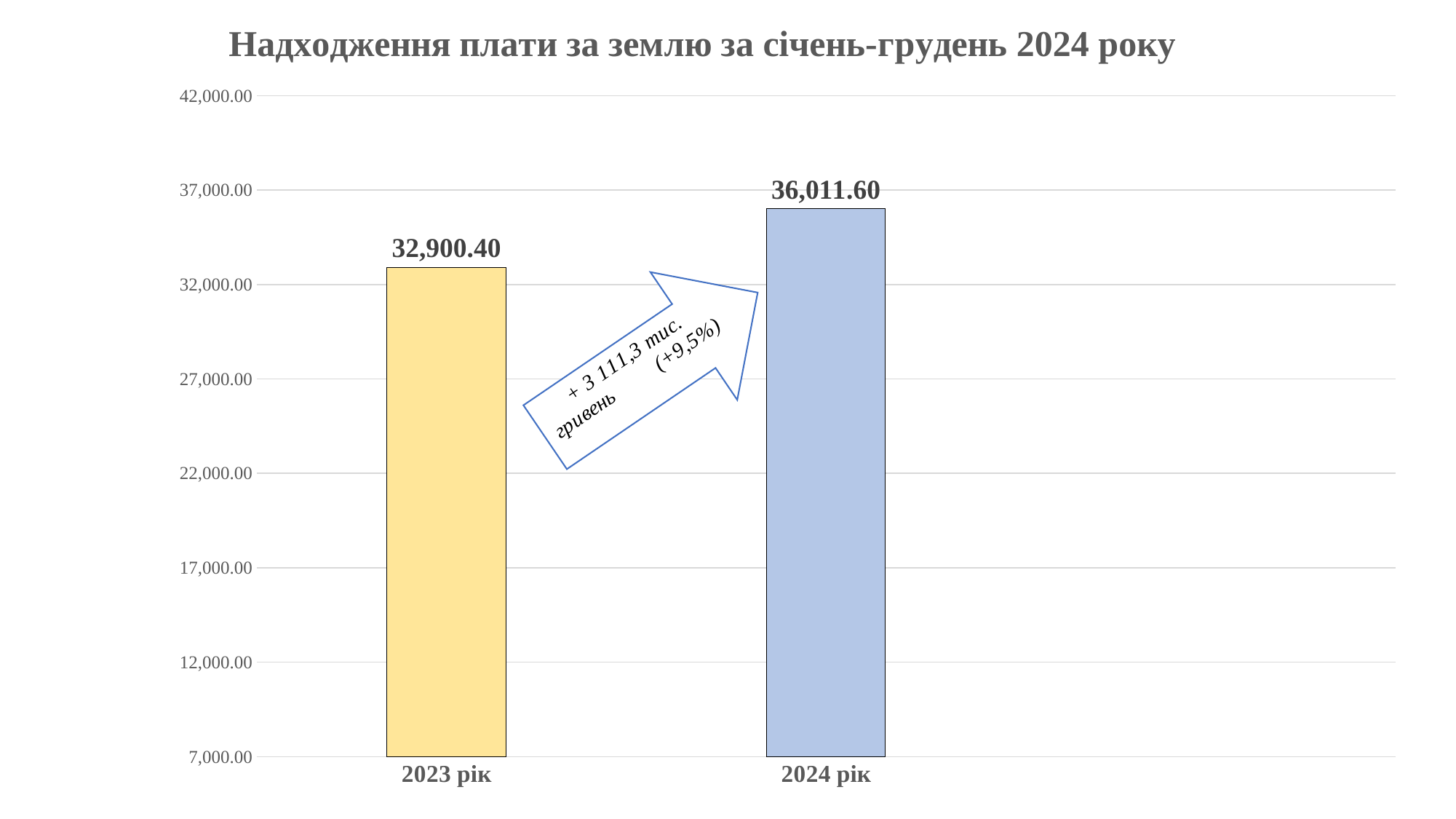

### Chart: Надходження плати за землю за січень-грудень 2024 року

| Category |  |
|---|---|
| 2023 рік | 32900.4 |
| 2024 рік | 36011.6 |